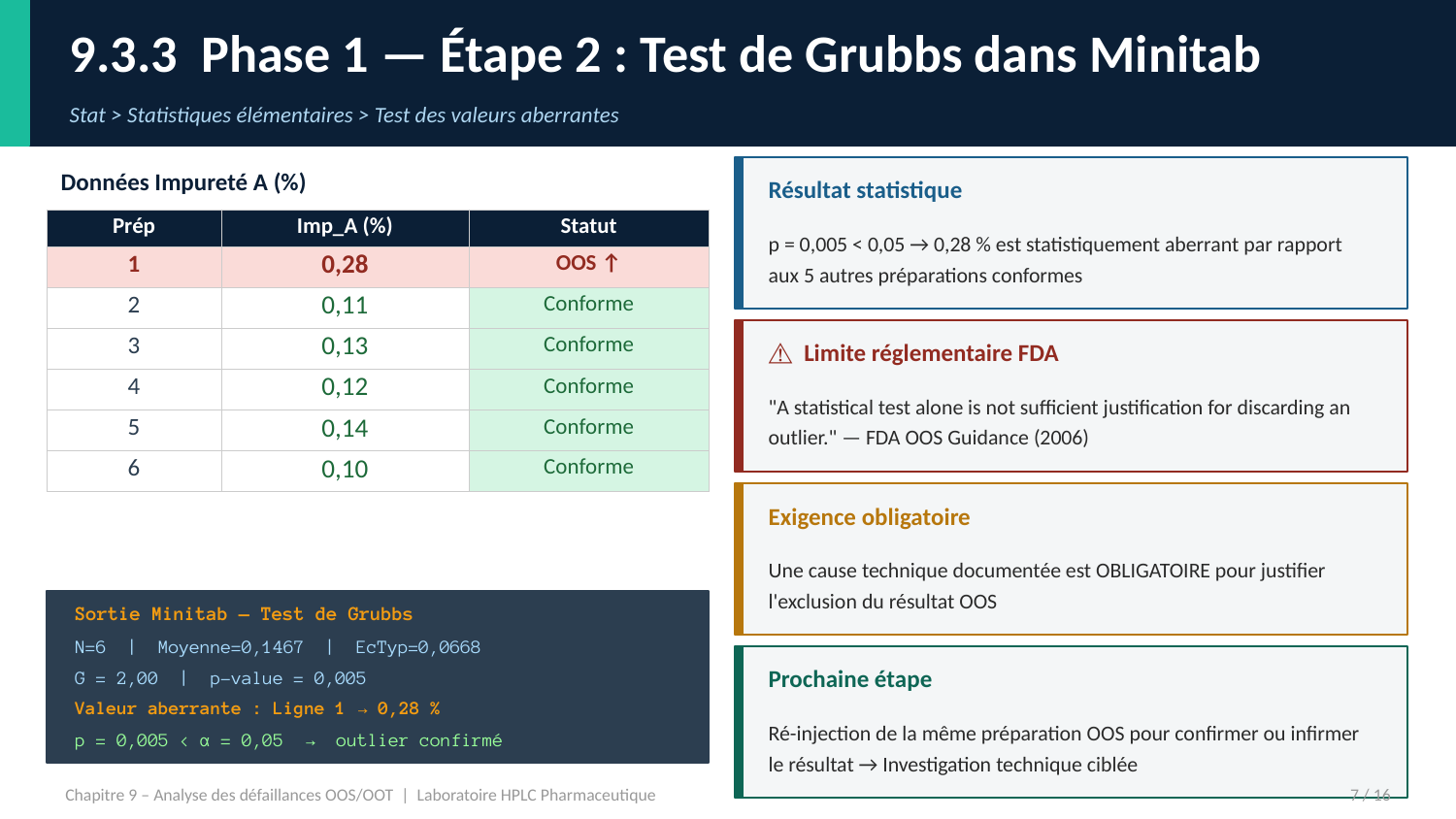

9.3.3  Phase 1 — Étape 2 : Test de Grubbs dans Minitab
Stat > Statistiques élémentaires > Test des valeurs aberrantes

Données Impureté A (%)
Résultat statistique
| Prép | Imp\_A (%) | Statut |
| --- | --- | --- |
| 1 | 0,28 | OOS ↑ |
| 2 | 0,11 | Conforme |
| 3 | 0,13 | Conforme |
| 4 | 0,12 | Conforme |
| 5 | 0,14 | Conforme |
| 6 | 0,10 | Conforme |
p = 0,005 < 0,05 → 0,28 % est statistiquement aberrant par rapport aux 5 autres préparations conformes

⚠️  Limite réglementaire FDA
"A statistical test alone is not sufficient justification for discarding an outlier." — FDA OOS Guidance (2006)

Exigence obligatoire
Une cause technique documentée est OBLIGATOIRE pour justifier l'exclusion du résultat OOS

Sortie Minitab — Test de Grubbs
N=6  |  Moyenne=0,1467  |  EcTyp=0,0668

Prochaine étape
G = 2,00  |  p-value = 0,005
Valeur aberrante : Ligne 1 → 0,28 %
Ré-injection de la même préparation OOS pour confirmer ou infirmer le résultat → Investigation technique ciblée
p = 0,005 < α = 0,05  →  outlier confirmé
Chapitre 9 – Analyse des défaillances OOS/OOT  |  Laboratoire HPLC Pharmaceutique
7 / 16